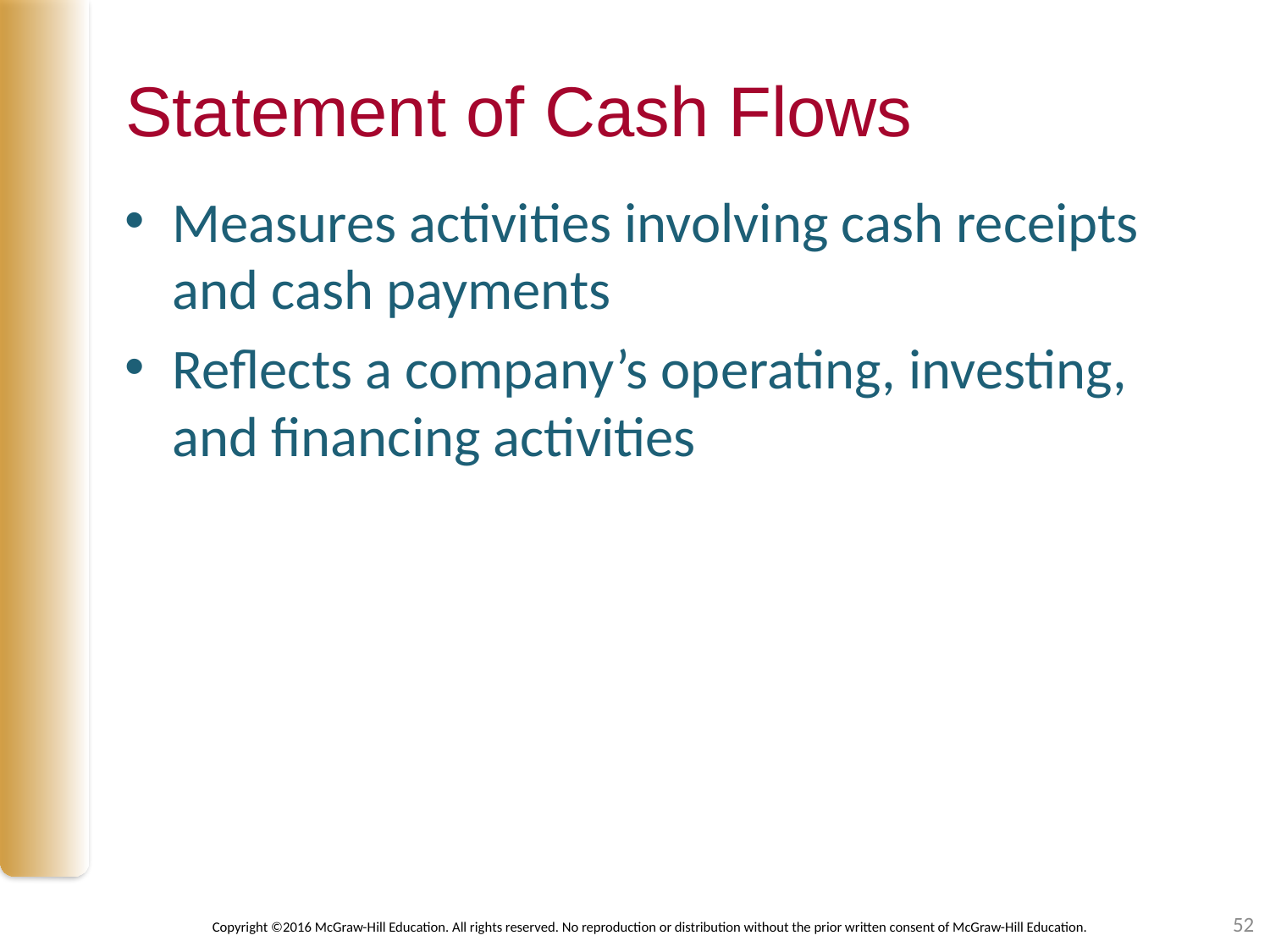

# Statement of Cash Flows
Measures activities involving cash receipts and cash payments
Reflects a company’s operating, investing, and financing activities
52
Copyright ©2016 McGraw-Hill Education. All rights reserved. No reproduction or distribution without the prior written consent of McGraw-Hill Education.